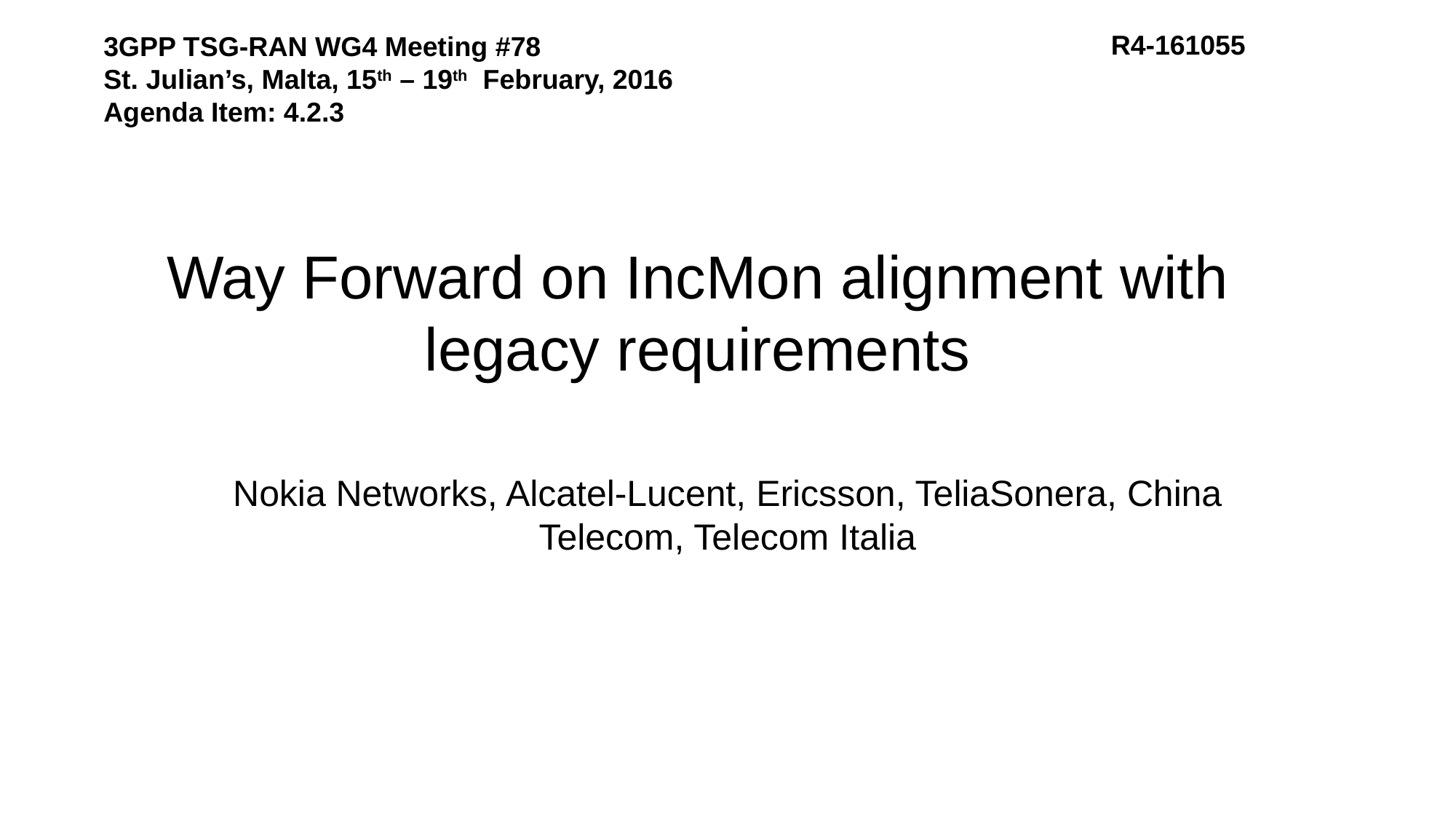

R4-161055
3GPP TSG-RAN WG4 Meeting #78
St. Julian’s, Malta, 15th – 19th  February, 2016
Agenda Item: 4.2.3
# Way Forward on IncMon alignment with legacy requirements
Nokia Networks, Alcatel-Lucent, Ericsson, TeliaSonera, China Telecom, Telecom Italia